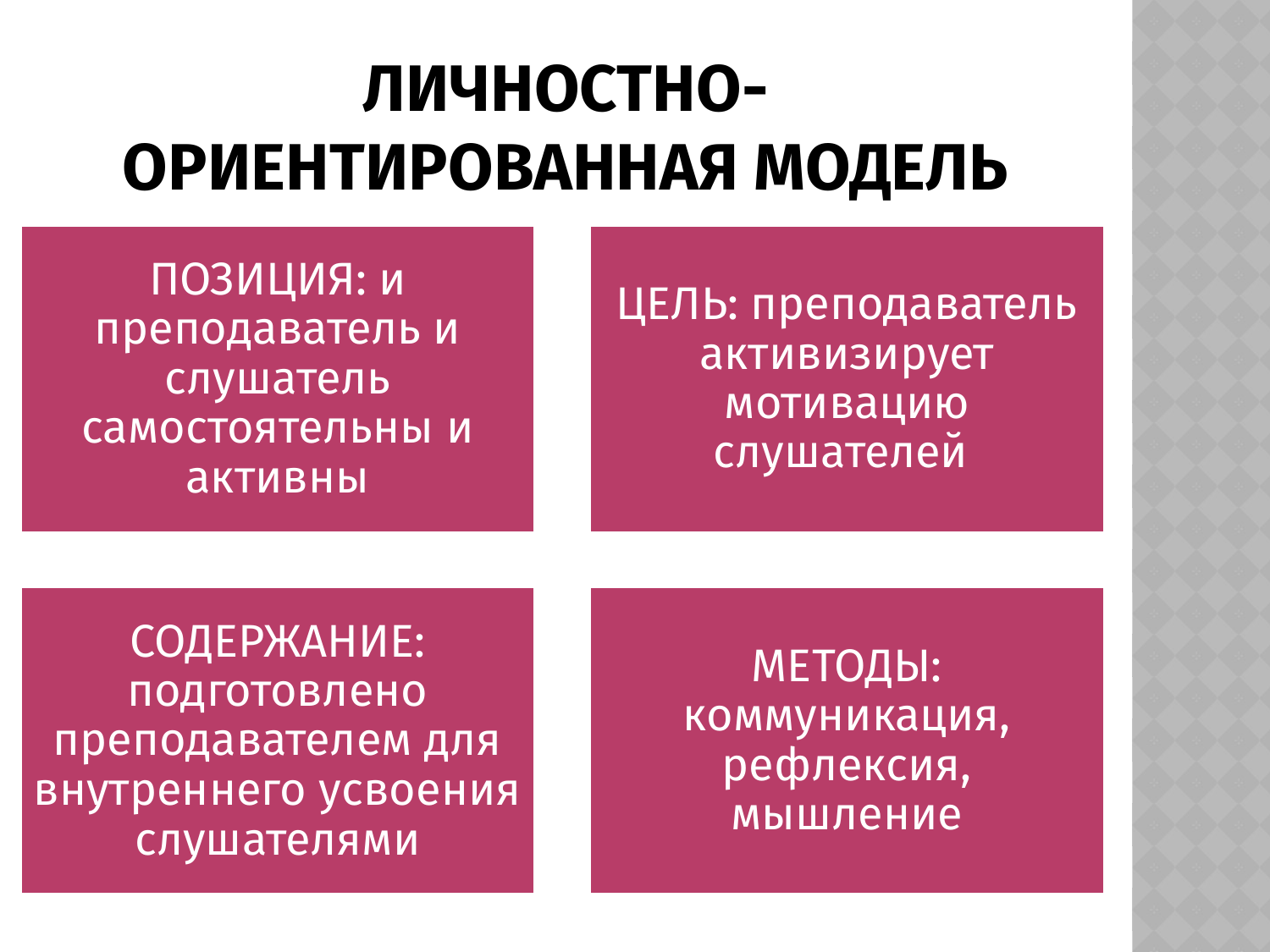

# Личностно-ориентированная модель
ПОЗИЦИЯ: и преподаватель и слушатель самостоятельны и активны
ЦЕЛЬ: преподаватель активизирует мотивацию слушателей
СОДЕРЖАНИЕ: подготовлено преподавателем для внутреннего усвоения слушателями
МЕТОДЫ: коммуникация, рефлексия, мышление